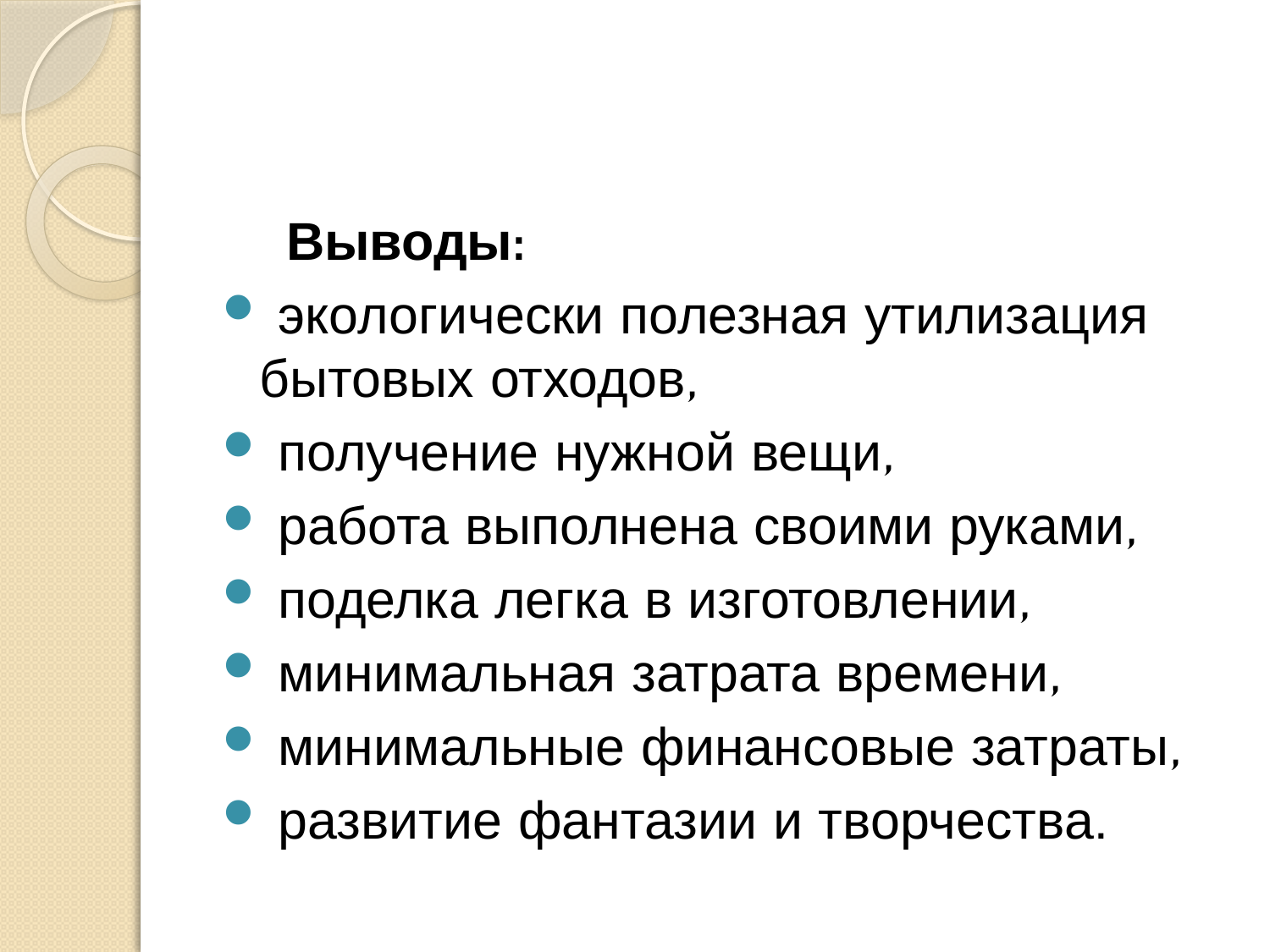

#
    Выводы:
 экологически полезная утилизация бытовых отходов,
 получение нужной вещи,
 работа выполнена своими руками,
 поделка легка в изготовлении,
 минимальная затрата времени,
 минимальные финансовые затраты,
 развитие фантазии и творчества.